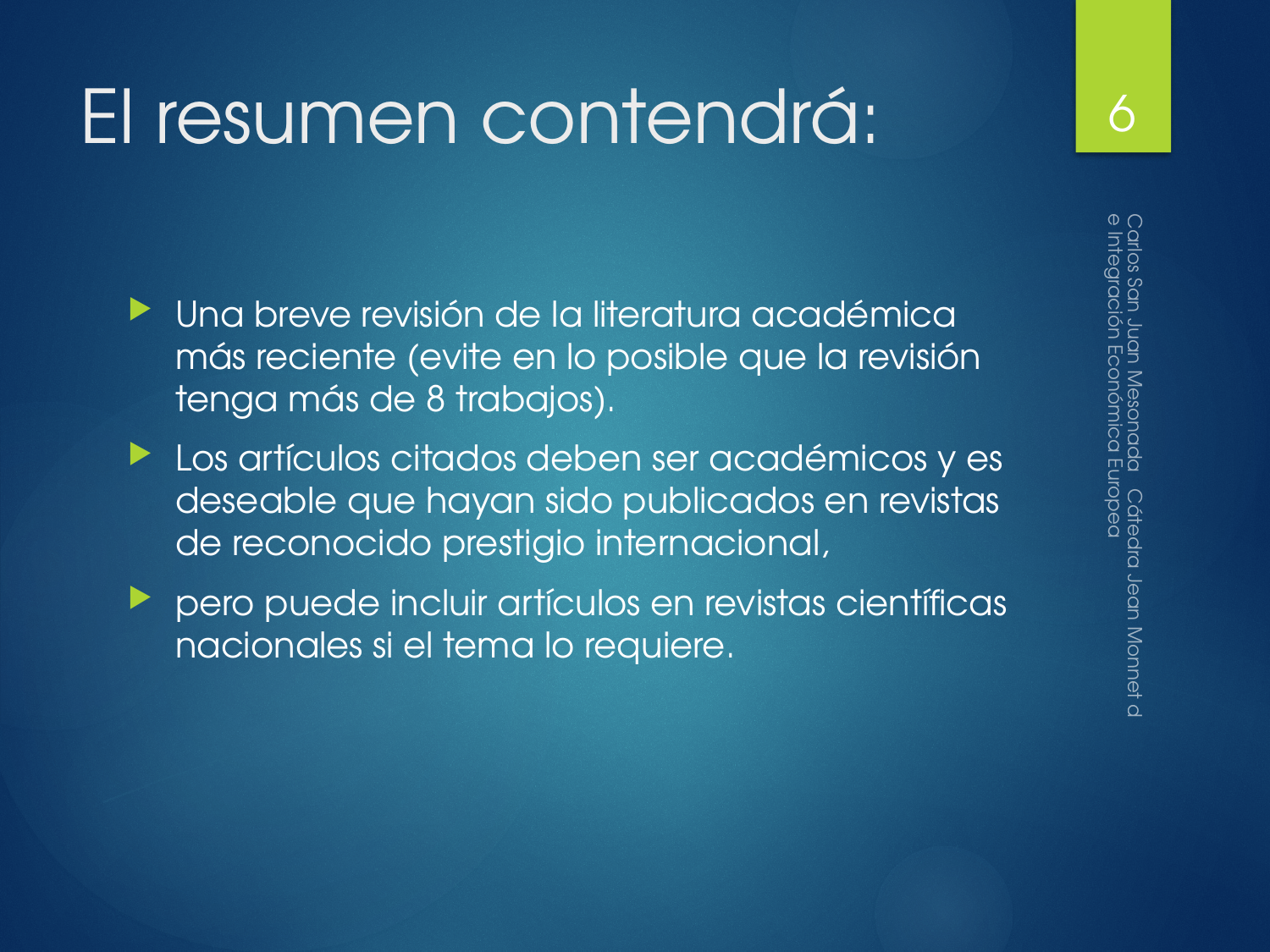

6
# El resumen contendrá:
Una breve revisión de la literatura académica más reciente (evite en lo posible que la revisión tenga más de 8 trabajos).
Los artículos citados deben ser académicos y es deseable que hayan sido publicados en revistas de reconocido prestigio internacional,
pero puede incluir artículos en revistas científicas nacionales si el tema lo requiere.

Carlos San Juan Mesonada   Cátedra Jean Monnet de Integración Económica Europea